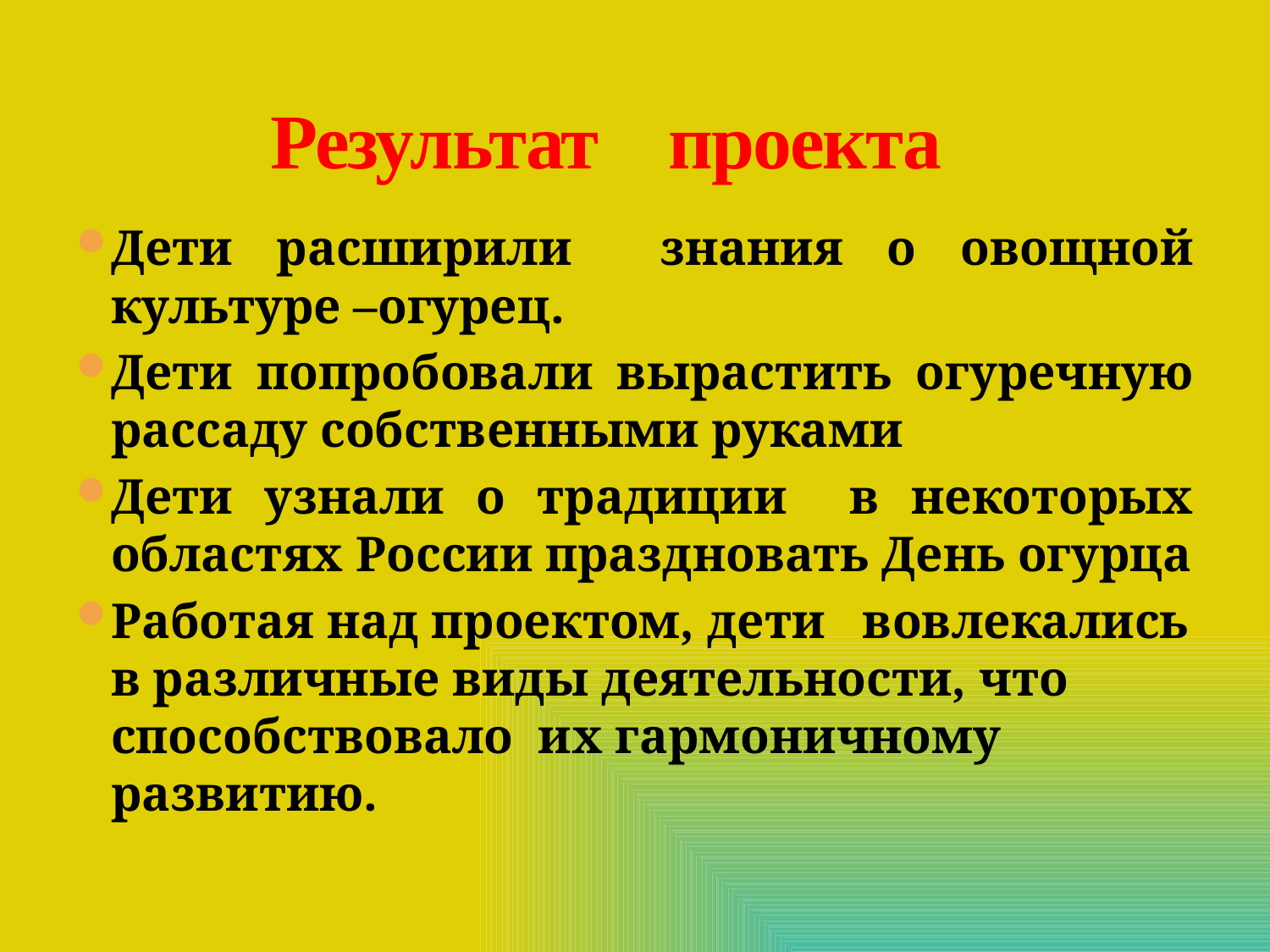

# Результат    проекта
Дети расширили  знания о овощной культуре –огурец.
Дети попробовали вырастить огуречную рассаду собственными руками
Дети узнали о традиции  в некоторых областях России праздновать День огурца
Работая над проектом, дети   вовлекались в различные виды деятельности, что способствовало  их гармоничному развитию.